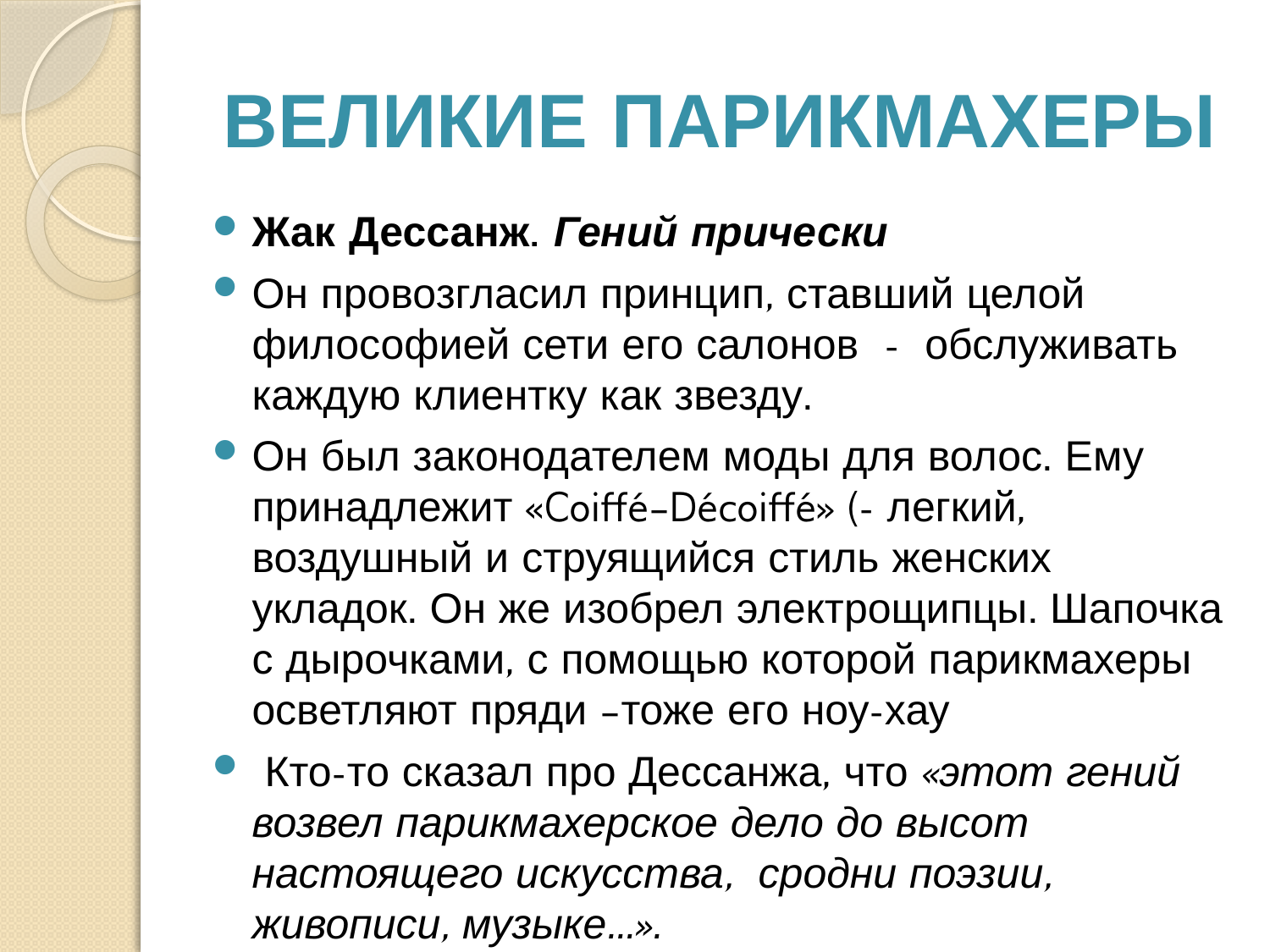

# Великие парикмахеры
Жак Дессанж. Гений прически
Он провозгласил принцип, ставший целой философией сети его салонов  -  обслуживать каждую клиентку как звезду.
Он был законодателем моды для волос. Ему принадлежит «Coiffé–Décoiffé» (- легкий,  воздушный и струящийся стиль женских укладок. Он же изобрел электрощипцы. Шапочка с дырочками, с помощью которой парикмахеры осветляют пряди –тоже его ноу-хау
 Кто-то сказал про Дессанжа, что «этот гений возвел парикмахерское дело до высот настоящего искусства,  сродни поэзии, живописи, музыке…».